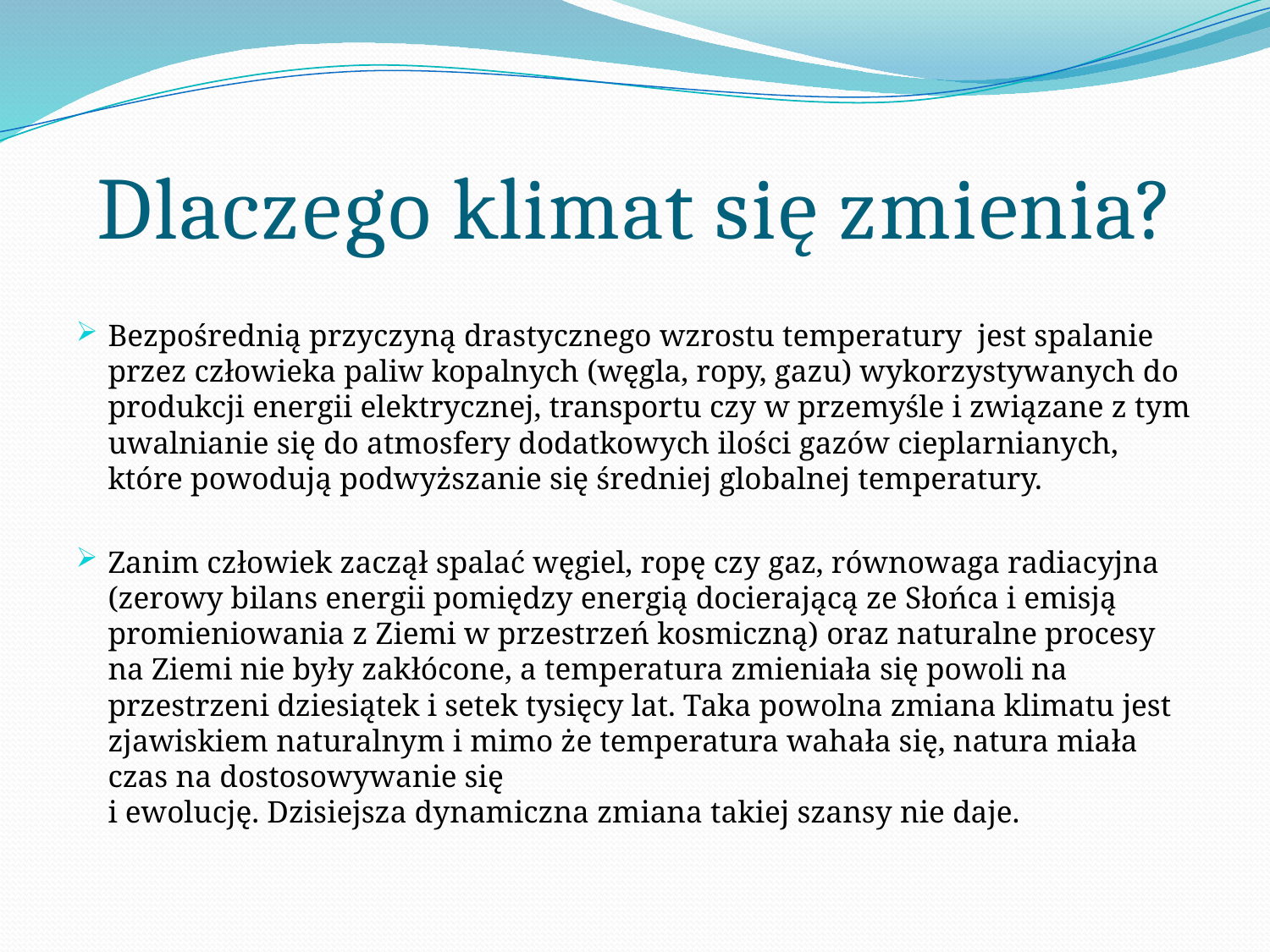

# Dlaczego klimat się zmienia?

Bezpośrednią przyczyną drastycznego wzrostu temperatury  jest spalanie przez człowieka paliw kopalnych (węgla, ropy, gazu) wykorzystywanych do produkcji energii elektrycznej, transportu czy w przemyśle i związane z tym uwalnianie się do atmosfery dodatkowych ilości gazów cieplarnianych, które powodują podwyższanie się średniej globalnej temperatury.

Zanim człowiek zaczął spalać węgiel, ropę czy gaz, równowaga radiacyjna (zerowy bilans energii pomiędzy energią docierającą ze Słońca i emisją promieniowania z Ziemi w przestrzeń kosmiczną) oraz naturalne procesy na Ziemi nie były zakłócone, a temperatura zmieniała się powoli na przestrzeni dziesiątek i setek tysięcy lat. Taka powolna zmiana klimatu jest zjawiskiem naturalnym i mimo że temperatura wahała się, natura miała czas na dostosowywanie się
i ewolucję. Dzisiejsza dynamiczna zmiana takiej szansy nie daje.